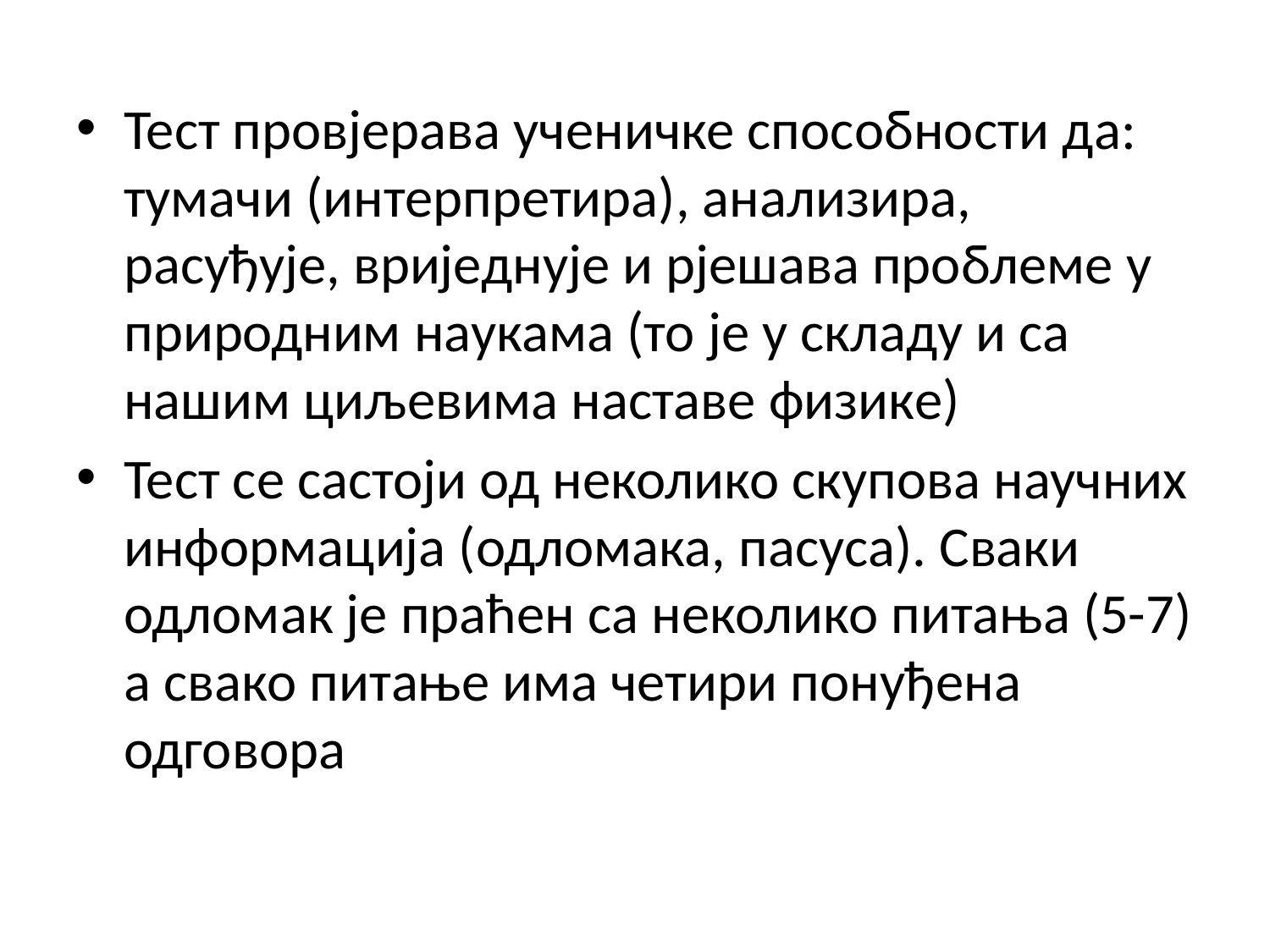

Тест провјерава ученичке способности да: тумачи (интерпретира), анализира, расуђује, вриједнује и рјешава проблеме у природним наукама (то је у складу и са нашим циљевима наставе физике)
Тест се састоји од неколико скупова научних информација (одломака, пасуса). Сваки одломак је праћен са неколико питања (5-7) а свако питање има четири понуђена одговора